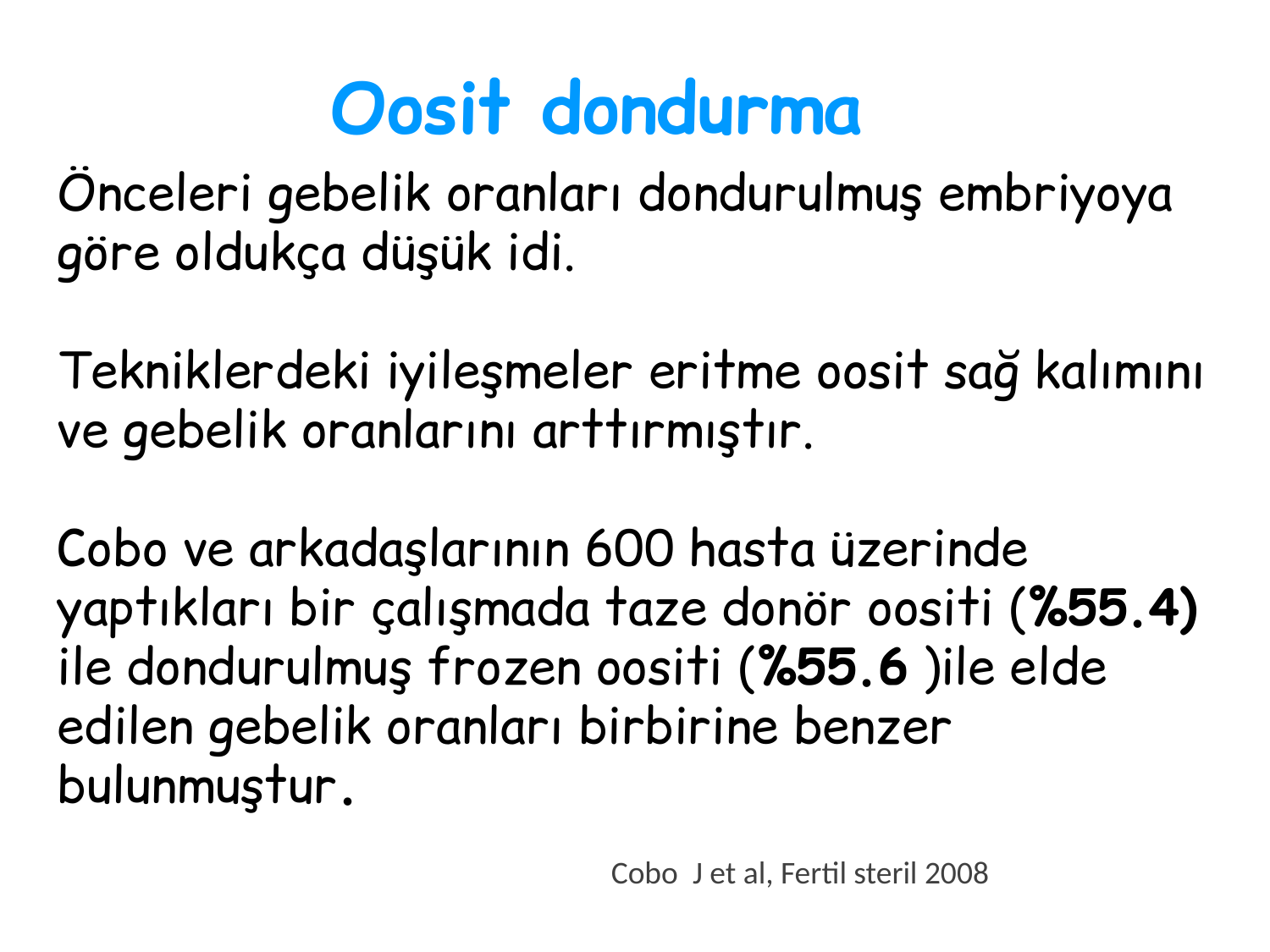

Oosit dondurma
Önceleri gebelik oranları dondurulmuş embriyoya göre oldukça düşük idi.

Tekniklerdeki iyileşmeler eritme oosit sağ kalımını ve gebelik oranlarını arttırmıştır.

Cobo ve arkadaşlarının 600 hasta üzerinde yaptıkları bir çalışmada taze donör oositi (%55.4)  ile dondurulmuş frozen oositi (%55.6 )ile elde edilen gebelik oranları birbirine benzer bulunmuştur.
Cobo  J et al, Fertil steril 2008